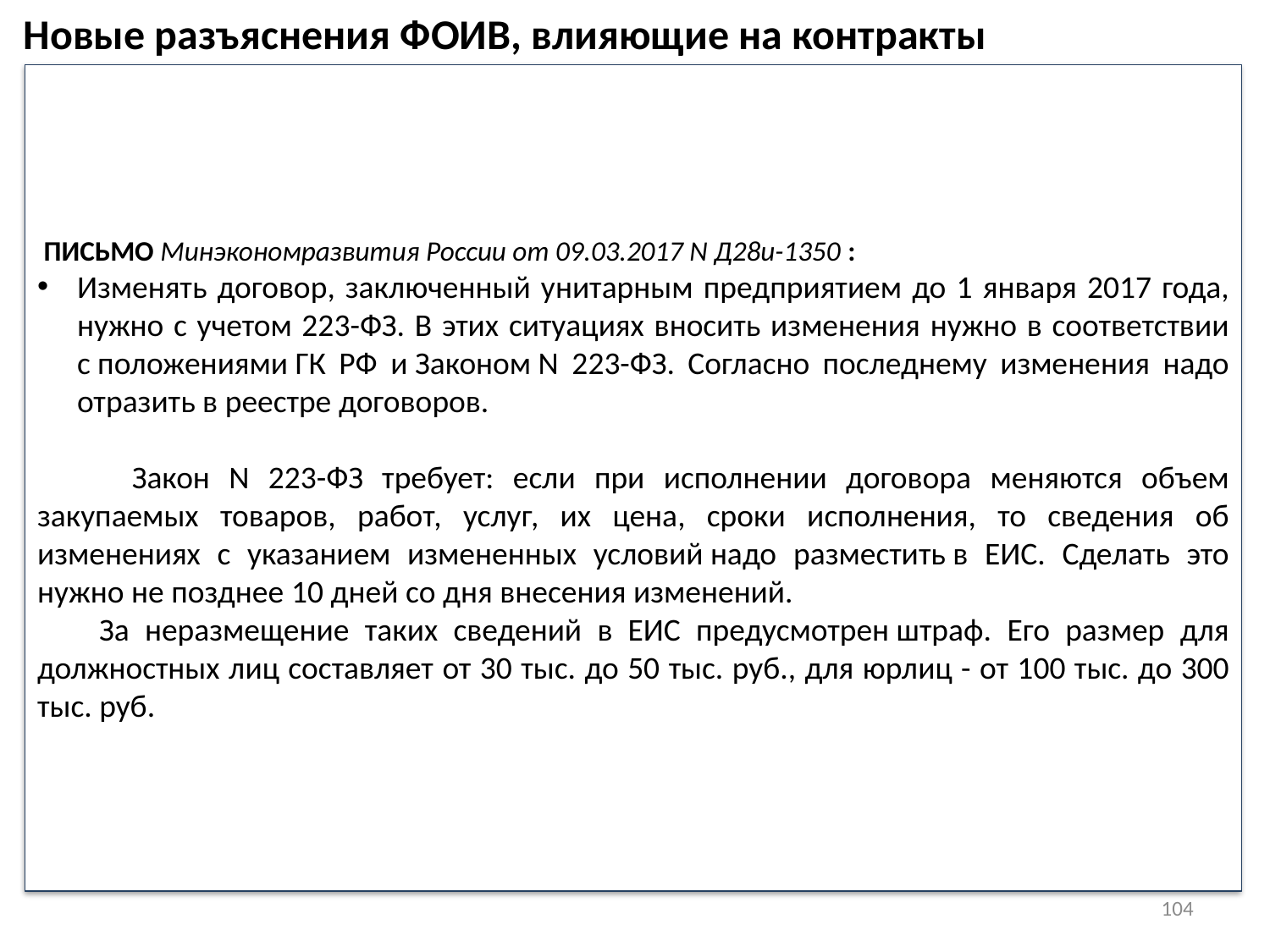

Новые разъяснения ФОИВ, влияющие на контракты
 ПИСЬМО Минэкономразвития России от 09.03.2017 N Д28и-1350 :
Изменять договор, заключенный унитарным предприятием до 1 января 2017 года, нужно с учетом 223-ФЗ. В этих ситуациях вносить изменения нужно в соответствии с положениями ГК РФ и Законом N 223-ФЗ. Согласно последнему изменения надо отразить в реестре договоров.

     Закон N 223-ФЗ требует: если при исполнении договора меняются объем закупаемых товаров, работ, услуг, их цена, сроки исполнения, то сведения об изменениях с указанием измененных условий надо разместить в ЕИС. Сделать это нужно не позднее 10 дней со дня внесения изменений.
    За неразмещение таких сведений в ЕИС предусмотрен штраф. Его размер для должностных лиц составляет от 30 тыс. до 50 тыс. руб., для юрлиц - от 100 тыс. до 300 тыс. руб.
104